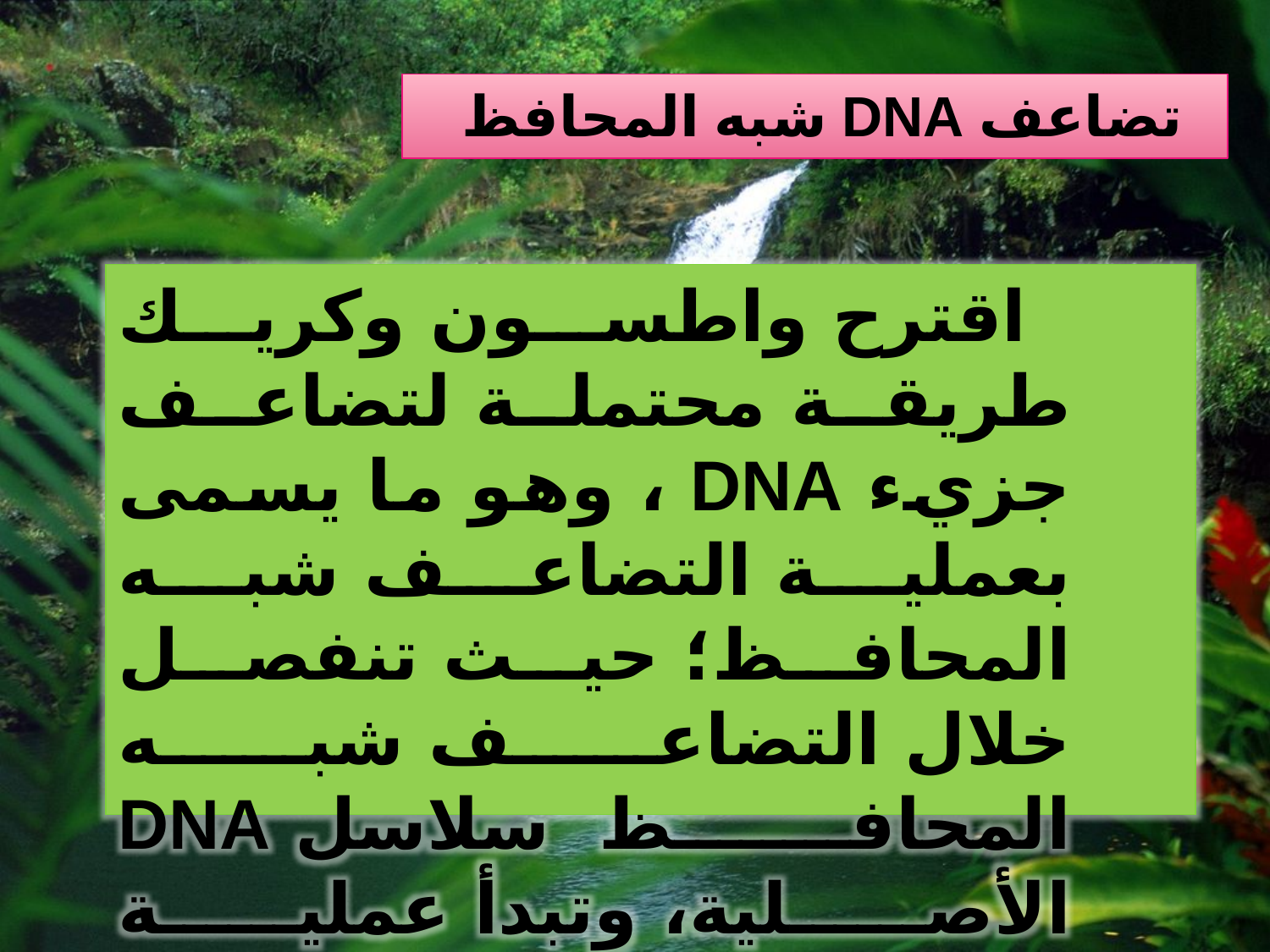

# تضاعف DNA شبه المحافظ
      اقترح واطسون وكريك طريقة محتملة لتضاعف جزيء DNA ، وهو ما يسمى بعملية التضاعف شبه المحافظ؛ حيث تنفصل خلال التضاعف شبه المحافظ  سلاسل DNA الأصلية، وتبدأ عملية التضاعف.
.